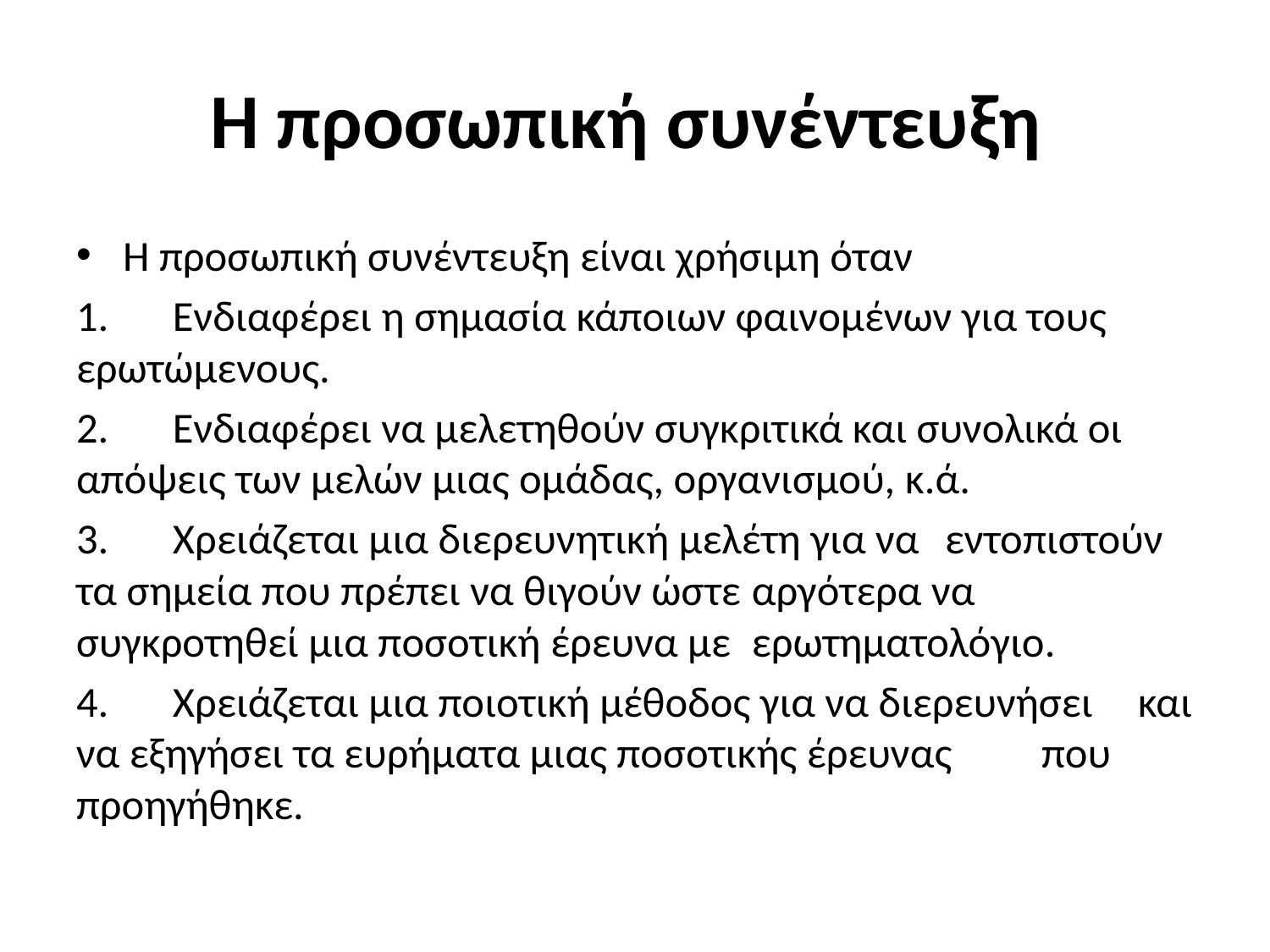

# Η προσωπική συνέντευξη
Η προσωπική συνέντευξη είναι χρήσιμη όταν
1.	Ενδιαφέρει η σημασία κάποιων φαινομένων για τους 	ερωτώμενους.
2.	Ενδιαφέρει να μελετηθούν συγκριτικά και συνολικά οι 	απόψεις των μελών μιας ομάδας, οργανισμού, κ.ά.
3.	Xρειάζεται μια διερευνητική μελέτη για να 		εντοπιστούν τα σημεία που πρέπει να θιγούν ώστε 	αργότερα να συγκροτηθεί μια ποσοτική έρευνα με 	ερωτηματολόγιο.
4.	Xρειάζεται μια ποιοτική μέθοδος για να διερευνήσει 	και να εξηγήσει τα ευρήματα μιας ποσοτικής έρευνας 	που προηγήθηκε.